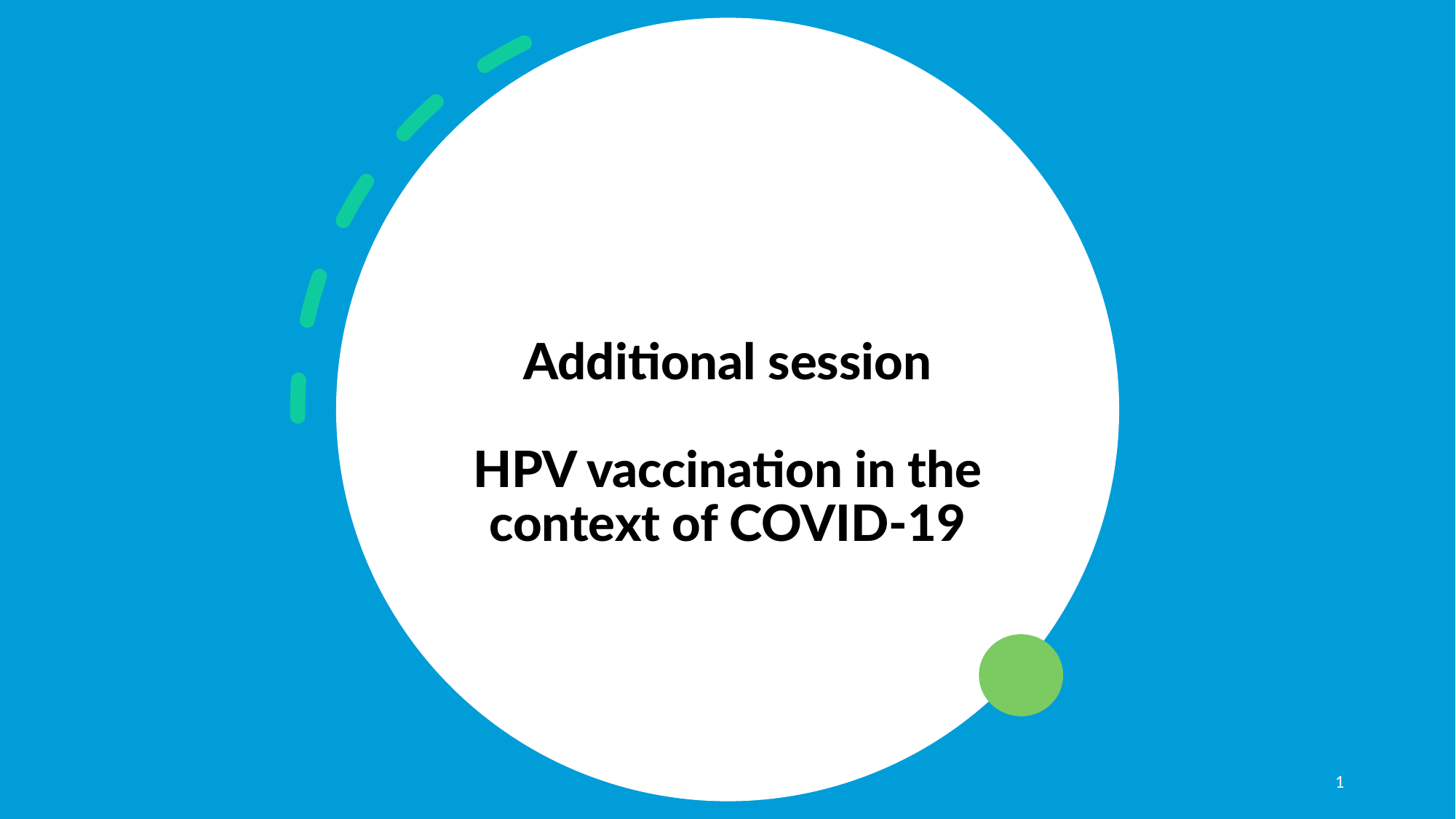

# Additional session HPV vaccination in the context of COVID-19

1